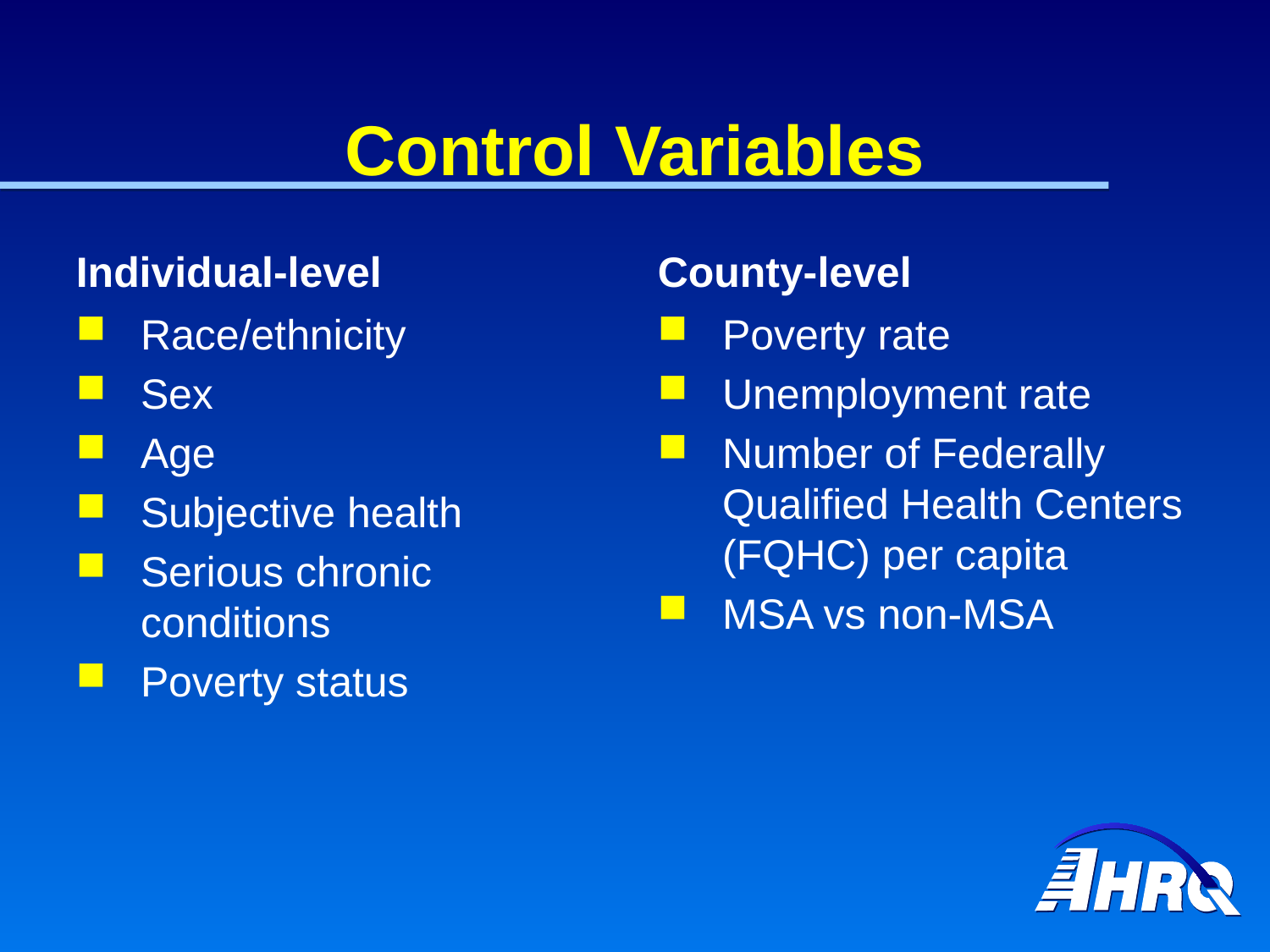

# Control Variables
Individual-level
County-level
Race/ethnicity
Sex
Age
Subjective health
Serious chronic conditions
Poverty status

Poverty rate
Unemployment rate
Number of Federally Qualified Health Centers (FQHC) per capita
MSA vs non-MSA